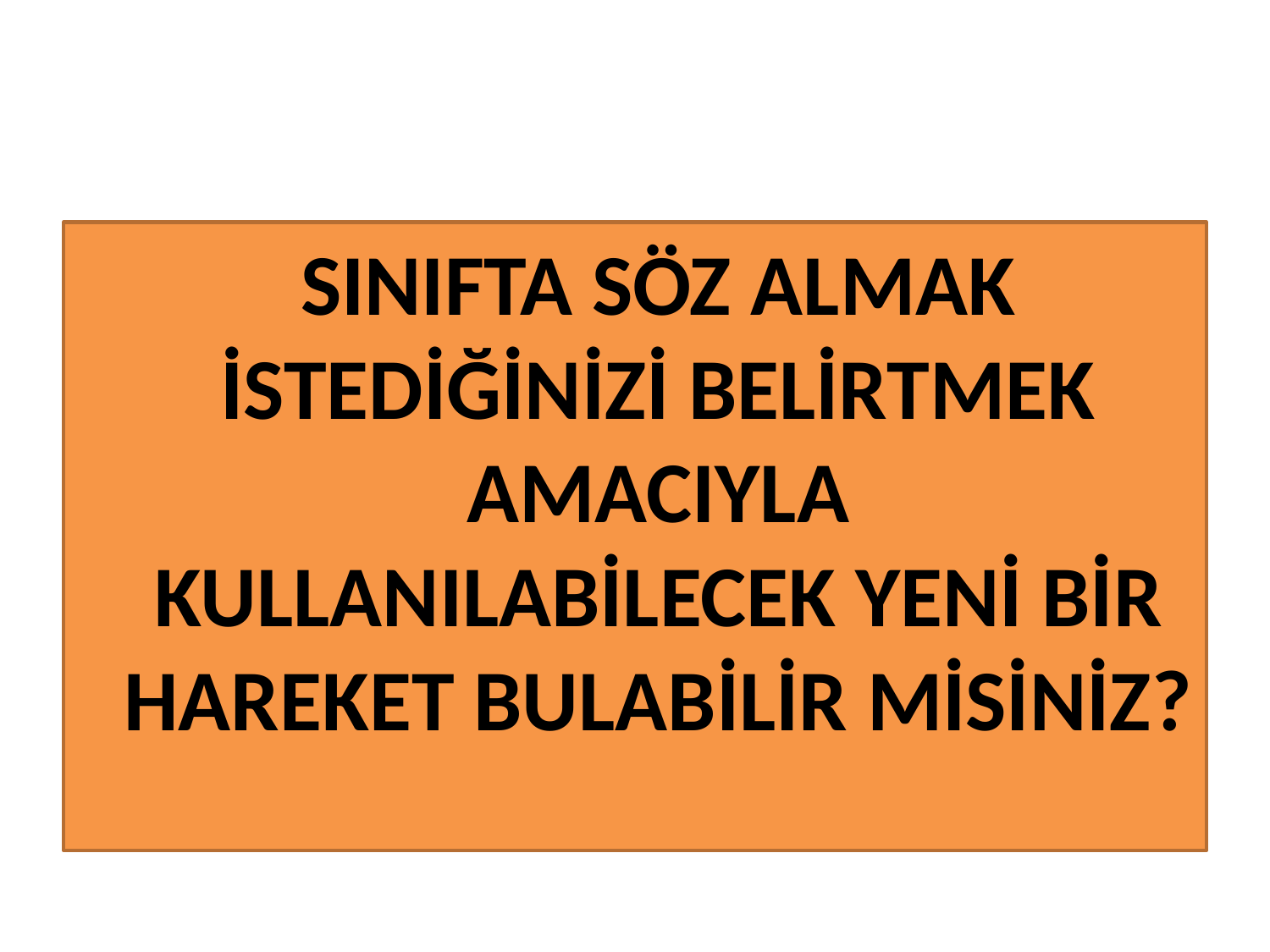

SINIFTA SÖZ ALMAK İSTEDİĞİNİZİ BELİRTMEK AMACIYLA KULLANILABİLECEK YENİ BİR HAREKET BULABİLİR MİSİNİZ?